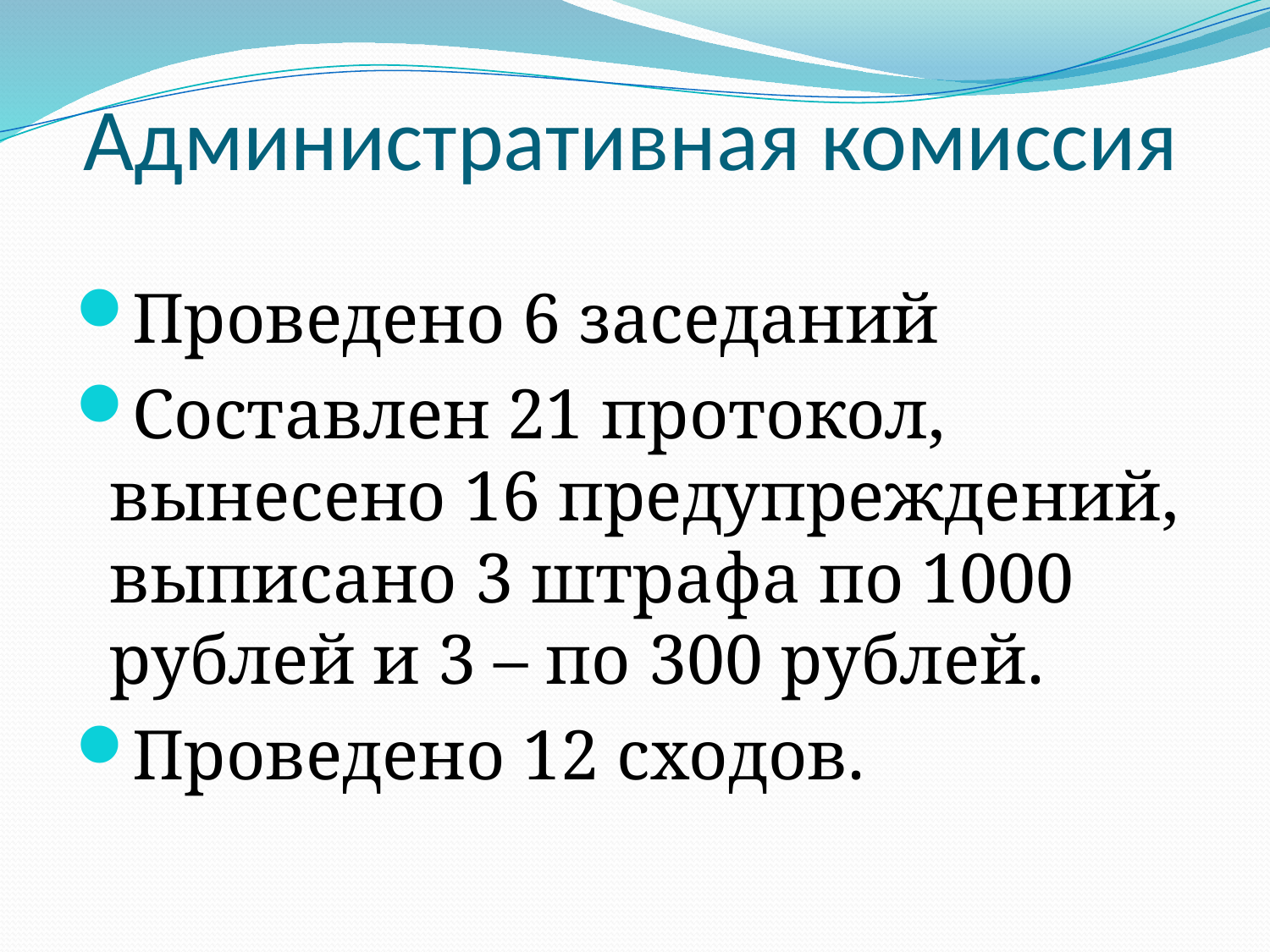

# Административная комиссия
Проведено 6 заседаний
Составлен 21 протокол, вынесено 16 предупреждений, выписано 3 штрафа по 1000 рублей и 3 – по 300 рублей.
Проведено 12 сходов.